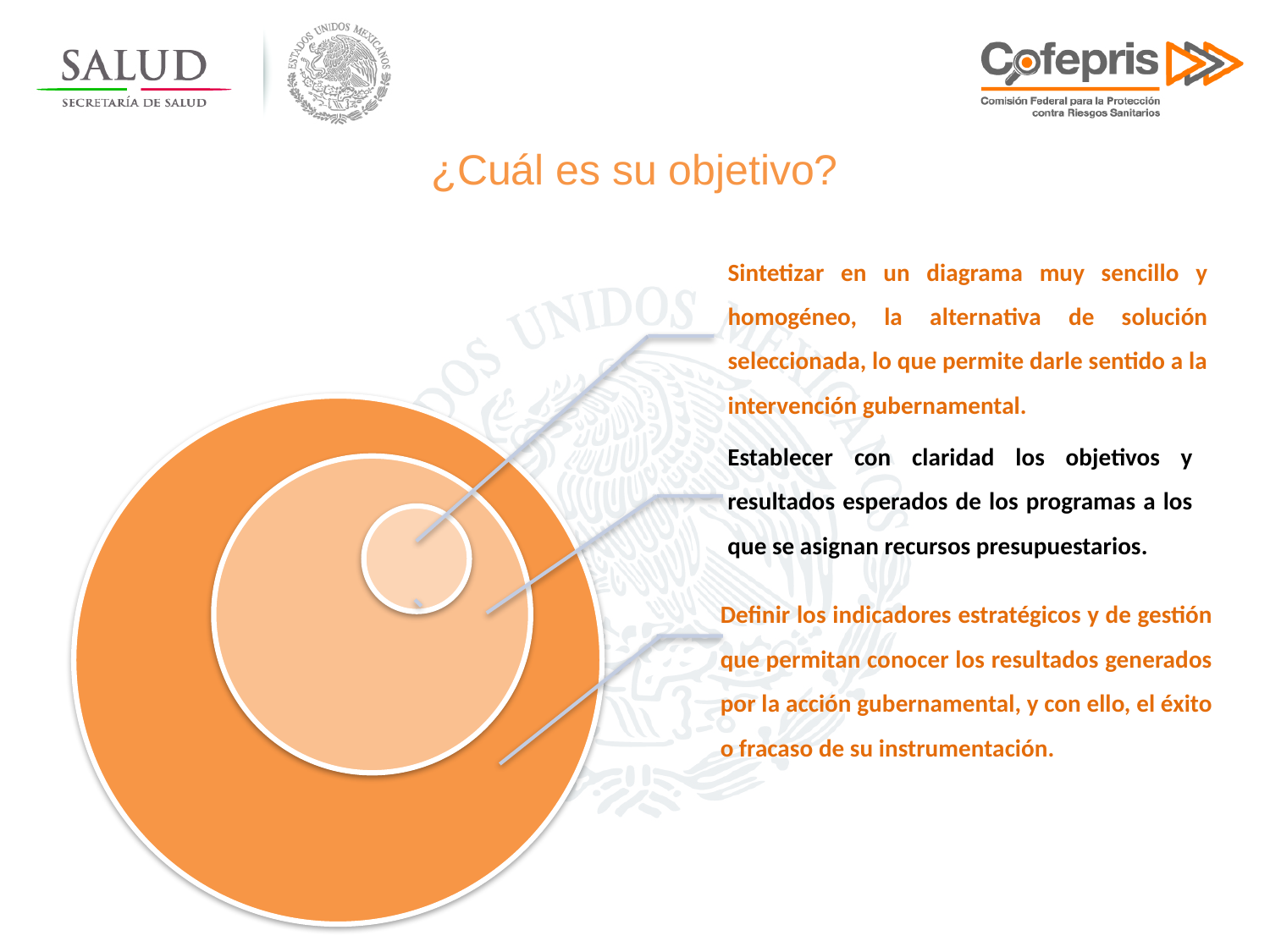

¿Cuál es su objetivo?
Sintetizar en un diagrama muy sencillo y homogéneo, la alternativa de solución seleccionada, lo que permite darle sentido a la intervención gubernamental.

Establecer con claridad los objetivos y resultados esperados de los programas a los que se asignan recursos presupuestarios.
Definir los indicadores estratégicos y de gestión que permitan conocer los resultados generados por la acción gubernamental, y con ello, el éxito o fracaso de su instrumentación.